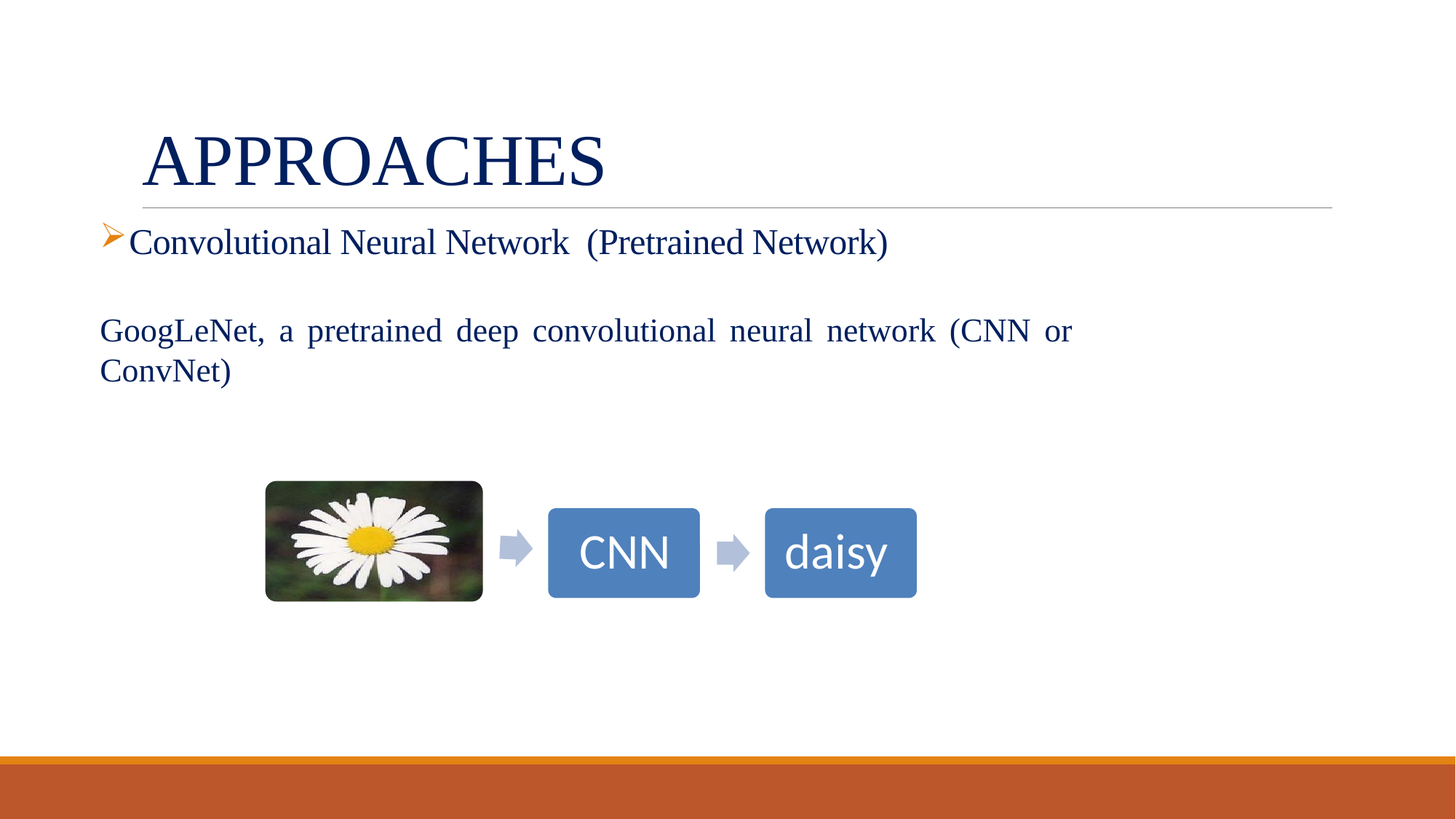

# APPROACHES
Convolutional Neural Network  (Pretrained Network)

GoogLeNet, a pretrained deep convolutional neural network (CNN or ConvNet)

CNN

daisy